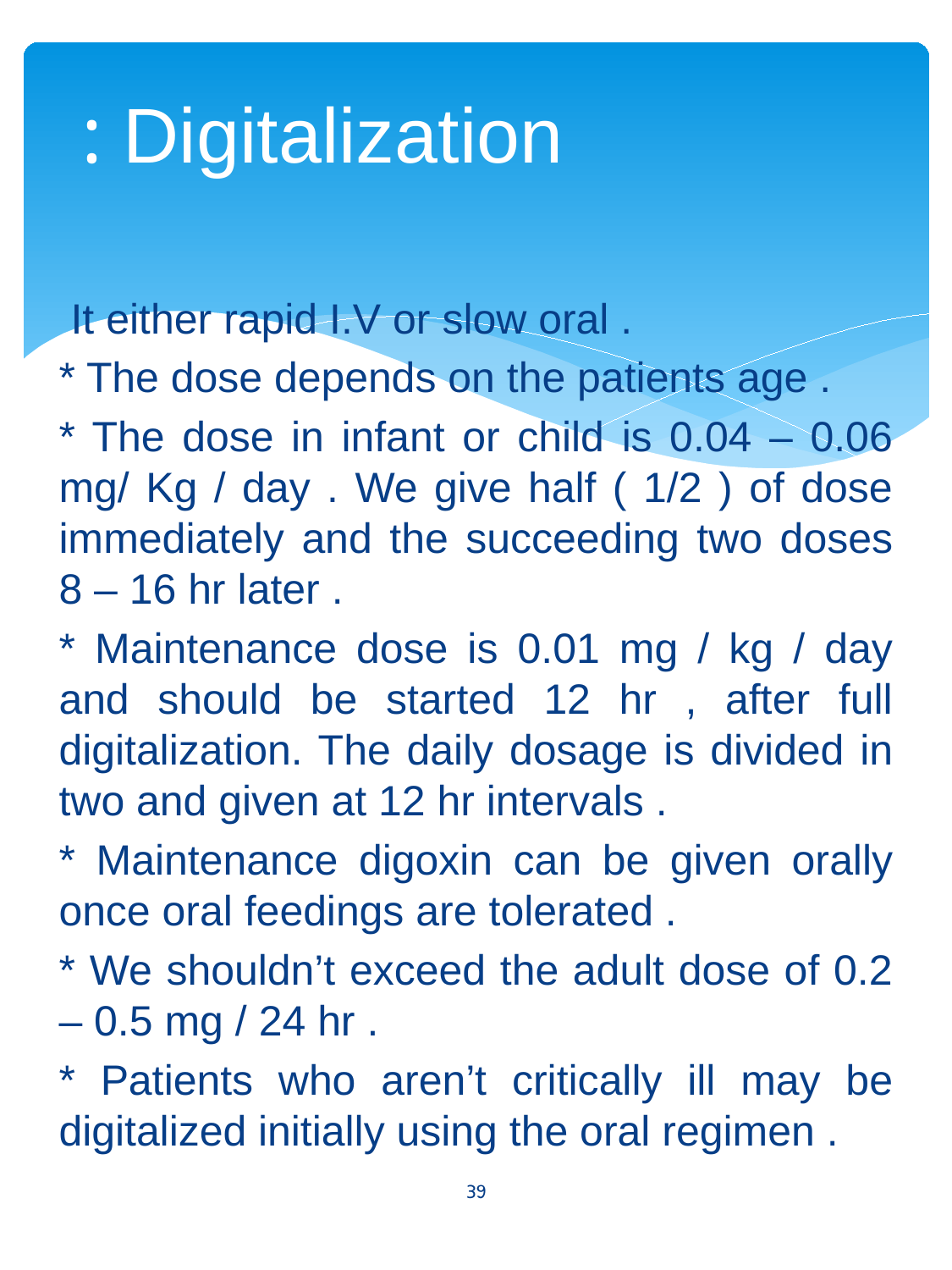

# Digitalization :
 It either rapid I.V or slow oral .
* The dose depends on the patients age .
* The dose in infant or child is 0.04 – 0.06 mg/ Kg / day . We give half ( 1/2 ) of dose immediately and the succeeding two doses 8 – 16 hr later .
* Maintenance dose is 0.01 mg / kg / day and should be started 12 hr , after full digitalization. The daily dosage is divided in two and given at 12 hr intervals .
* Maintenance digoxin can be given orally once oral feedings are tolerated .
* We shouldn’t exceed the adult dose of 0.2 – 0.5 mg / 24 hr .
* Patients who aren’t critically ill may be digitalized initially using the oral regimen .
39